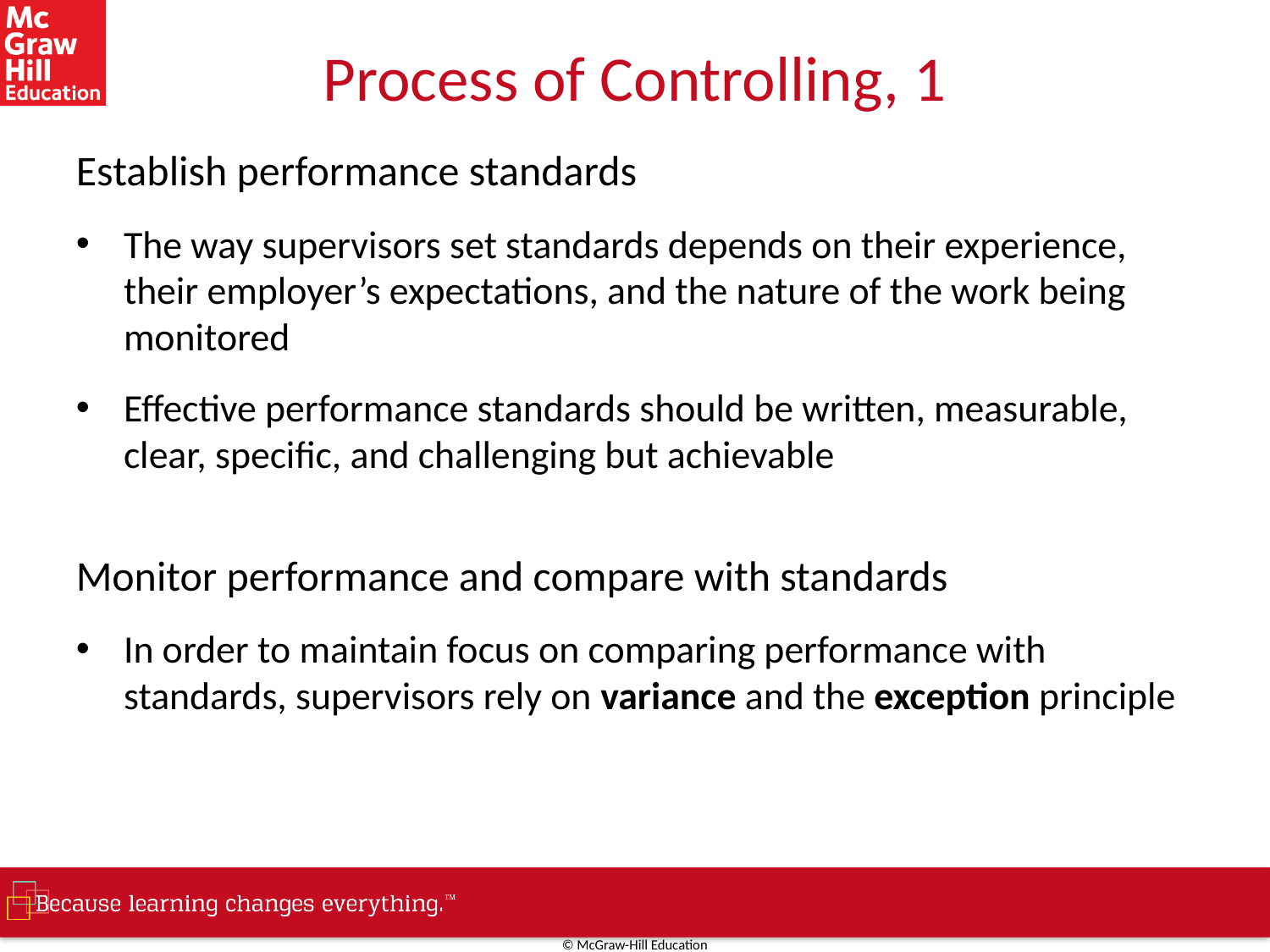

# Process of Controlling, 1
Establish performance standards
The way supervisors set standards depends on their experience, their employer’s expectations, and the nature of the work being monitored
Effective performance standards should be written, measurable, clear, specific, and challenging but achievable

Monitor performance and compare with standards
In order to maintain focus on comparing performance with standards, supervisors rely on variance and the exception principle